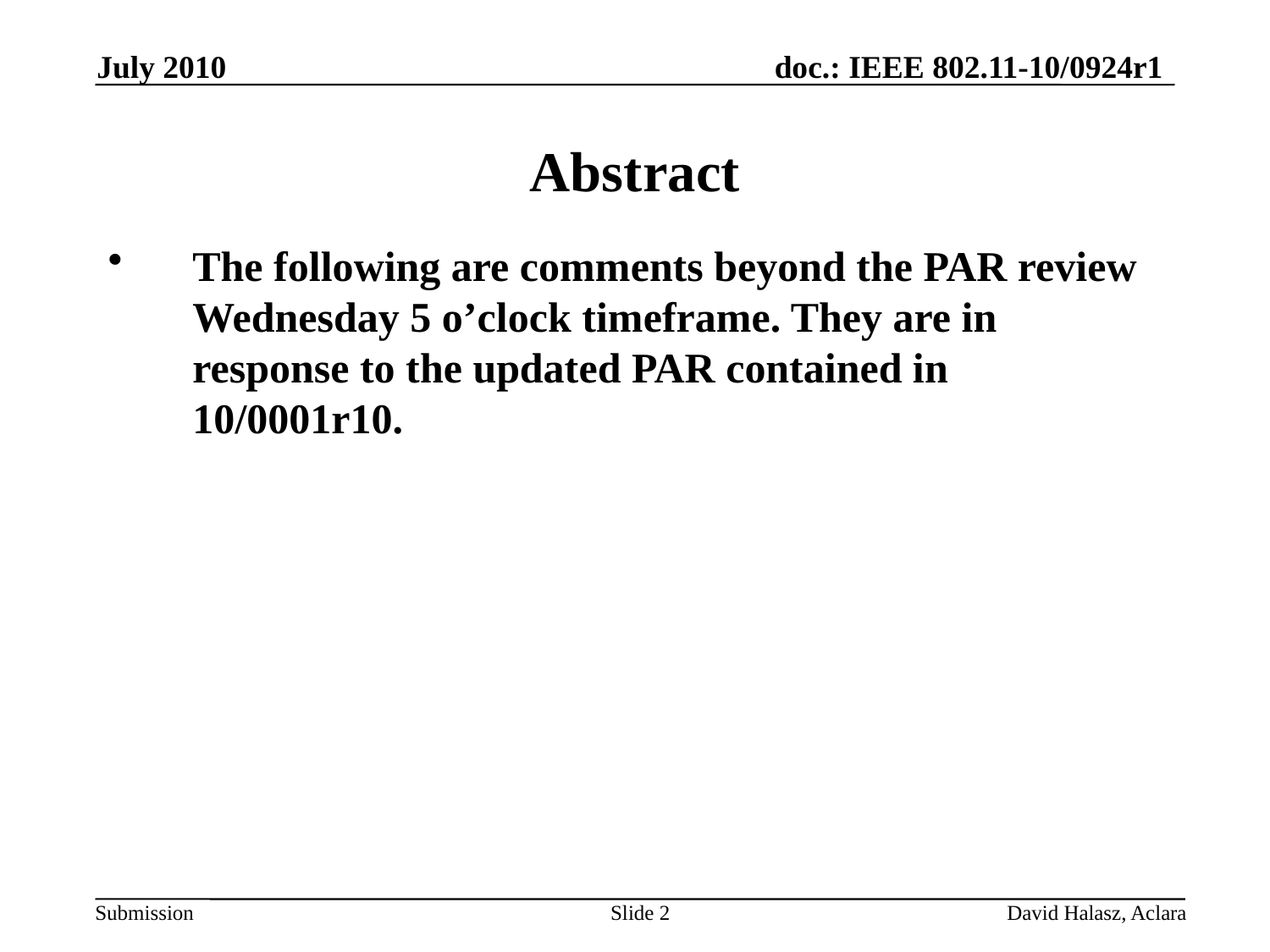

July 2010
# Abstract
The following are comments beyond the PAR review Wednesday 5 o’clock timeframe. They are in response to the updated PAR contained in 10/0001r10.

Slide 2
David Halasz, Aclara